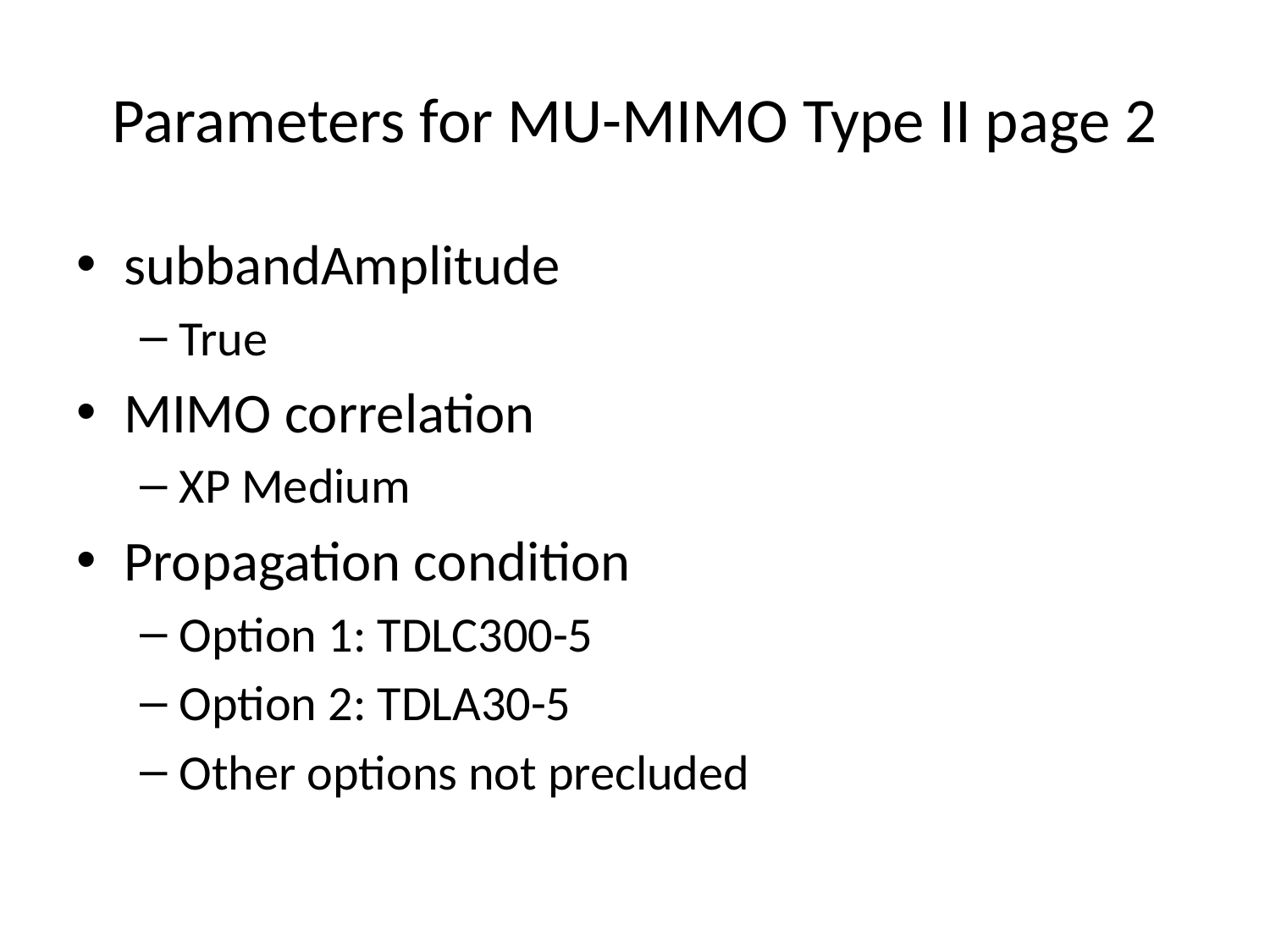

# Parameters for MU-MIMO Type II page 2
subbandAmplitude
True
MIMO correlation
XP Medium
Propagation condition
Option 1: TDLC300-5
Option 2: TDLA30-5
Other options not precluded